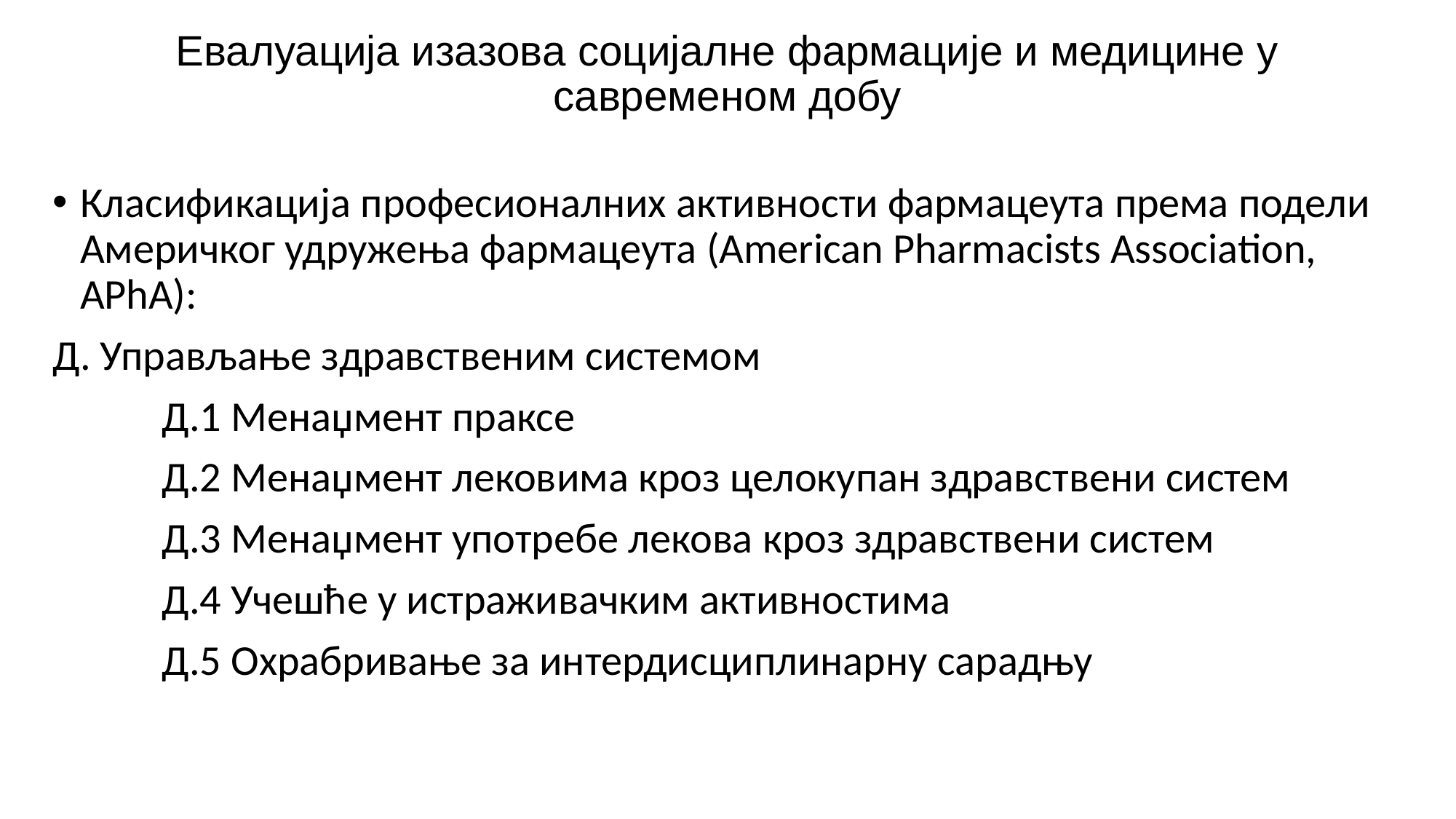

# Евалуација изазова социјалне фармације и медицине у савременом добу
Класификација професионалних активности фармацеута према подели Америчког удружења фармацеута (American Pharmacists Association, APhA):
Д. Управљање здравственим системом
	Д.1 Менаџмент праксе
	Д.2 Менаџмент лековима кроз целокупан здравствени систем
	Д.3 Менаџмент употребе лекова кроз здравствени систем
	Д.4 Учешће у истраживачким активностима
	Д.5 Охрабривање за интердисциплинарну сарадњу